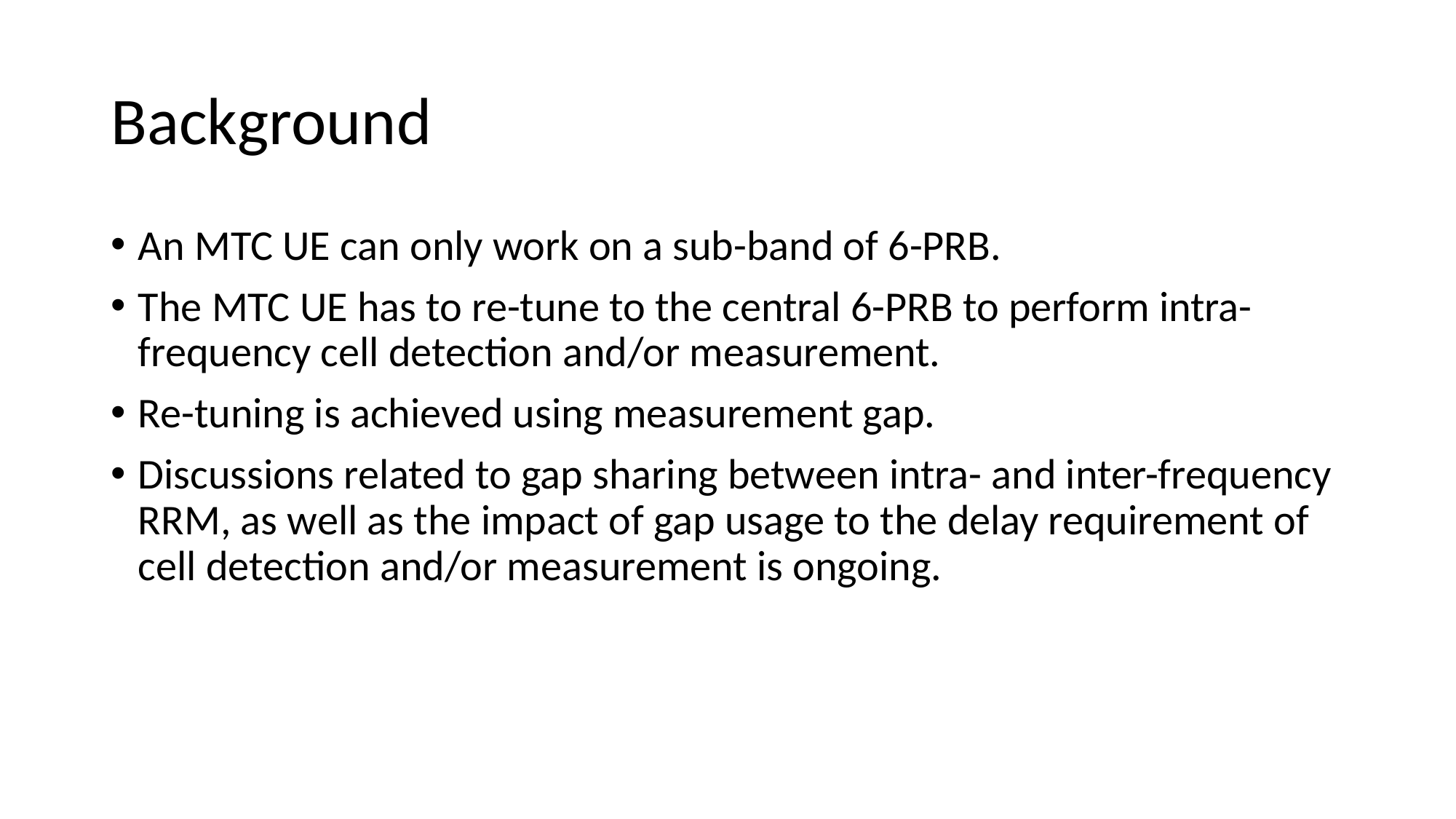

# Background
An MTC UE can only work on a sub-band of 6-PRB.
The MTC UE has to re-tune to the central 6-PRB to perform intra-frequency cell detection and/or measurement.
Re-tuning is achieved using measurement gap.
Discussions related to gap sharing between intra- and inter-frequency RRM, as well as the impact of gap usage to the delay requirement of cell detection and/or measurement is ongoing.